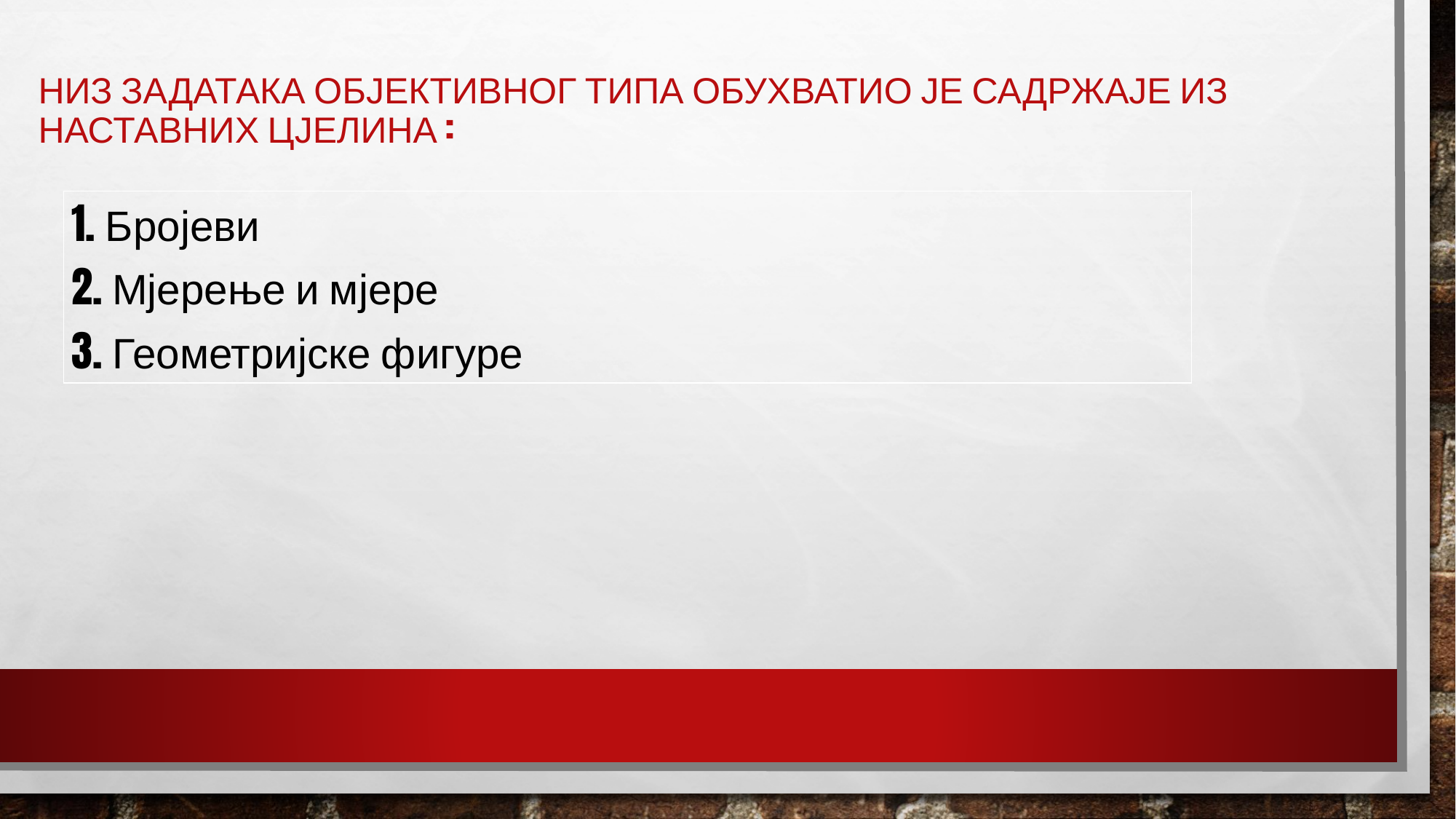

# НИЗ ЗАДАТАКА ОБЈЕКТИВНОГ ТИПА ОБУХВАТИО ЈЕ САДРЖАЈЕ ИЗ НАСТАВНИХ ЦЈЕЛИНА :
| Бројеви 2. Мјерење и мјере 3. Геометријске фигуре |
| --- |